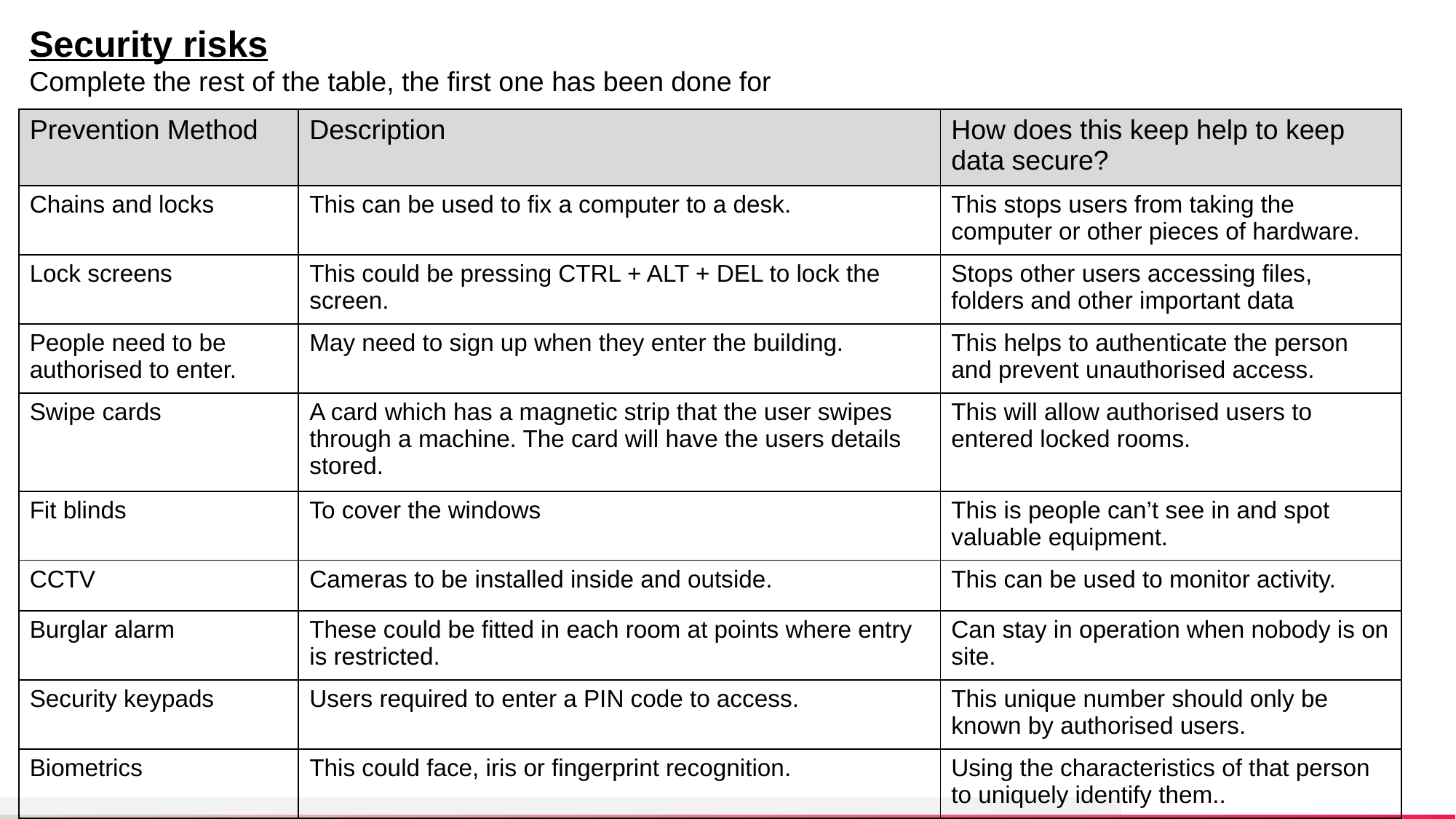

Security risks
Complete the rest of the table, the first one has been done for you.
| Prevention Method | Description | How does this keep help to keep data secure? |
| --- | --- | --- |
| Chains and locks | This can be used to fix a computer to a desk. | This stops users from taking the computer or other pieces of hardware. |
| Lock screens | This could be pressing CTRL + ALT + DEL to lock the screen. | Stops other users accessing files, folders and other important data |
| People need to be authorised to enter. | May need to sign up when they enter the building. | This helps to authenticate the person and prevent unauthorised access. |
| Swipe cards | A card which has a magnetic strip that the user swipes through a machine. The card will have the users details stored. | This will allow authorised users to entered locked rooms. |
| Fit blinds | To cover the windows | This is people can’t see in and spot valuable equipment. |
| CCTV | Cameras to be installed inside and outside. | This can be used to monitor activity. |
| Burglar alarm | These could be fitted in each room at points where entry is restricted. | Can stay in operation when nobody is on site. |
| Security keypads | Users required to enter a PIN code to access. | This unique number should only be known by authorised users. |
| Biometrics | This could face, iris or fingerprint recognition. | Using the characteristics of that person to uniquely identify them.. |